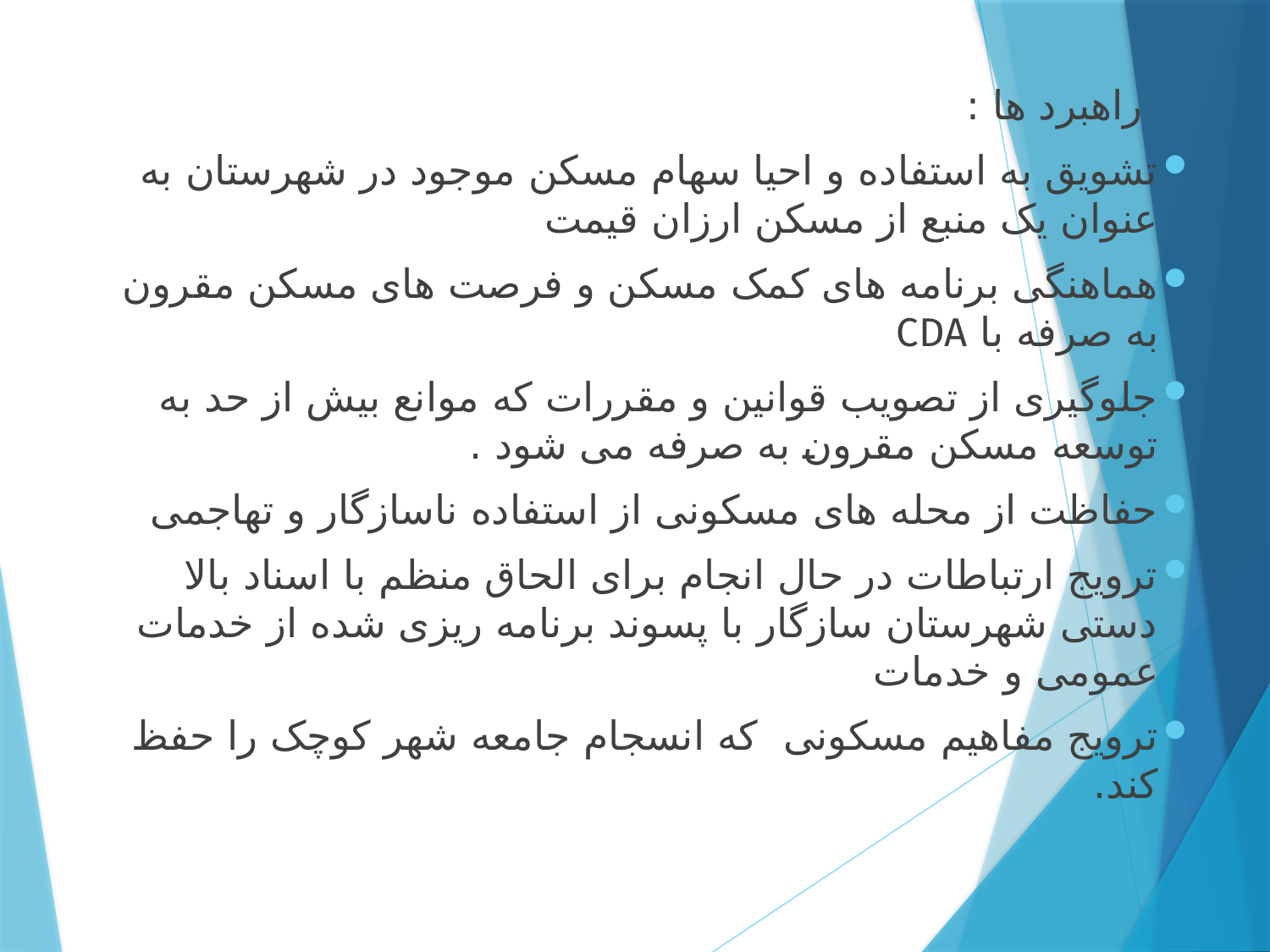

راهبرد ها :
تشویق به استفاده و احیا سهام مسکن موجود در شهرستان به عنوان یک منبع از مسکن ارزان قیمت
هماهنگی برنامه های کمک مسکن و فرصت های مسکن مقرون به صرفه با CDA
جلوگیری از تصویب قوانین و مقررات که موانع بیش از حد به توسعه مسکن مقرون به صرفه می شود .
حفاظت از محله های مسکونی از استفاده ناسازگار و تهاجمی
ترویج ارتباطات در حال انجام برای الحاق منظم با اسناد بالا دستی شهرستان سازگار با پسوند برنامه ریزی شده از خدمات عمومی و خدمات
ترویج مفاهیم مسکونی  که انسجام جامعه شهر کوچک را حفظ کند.